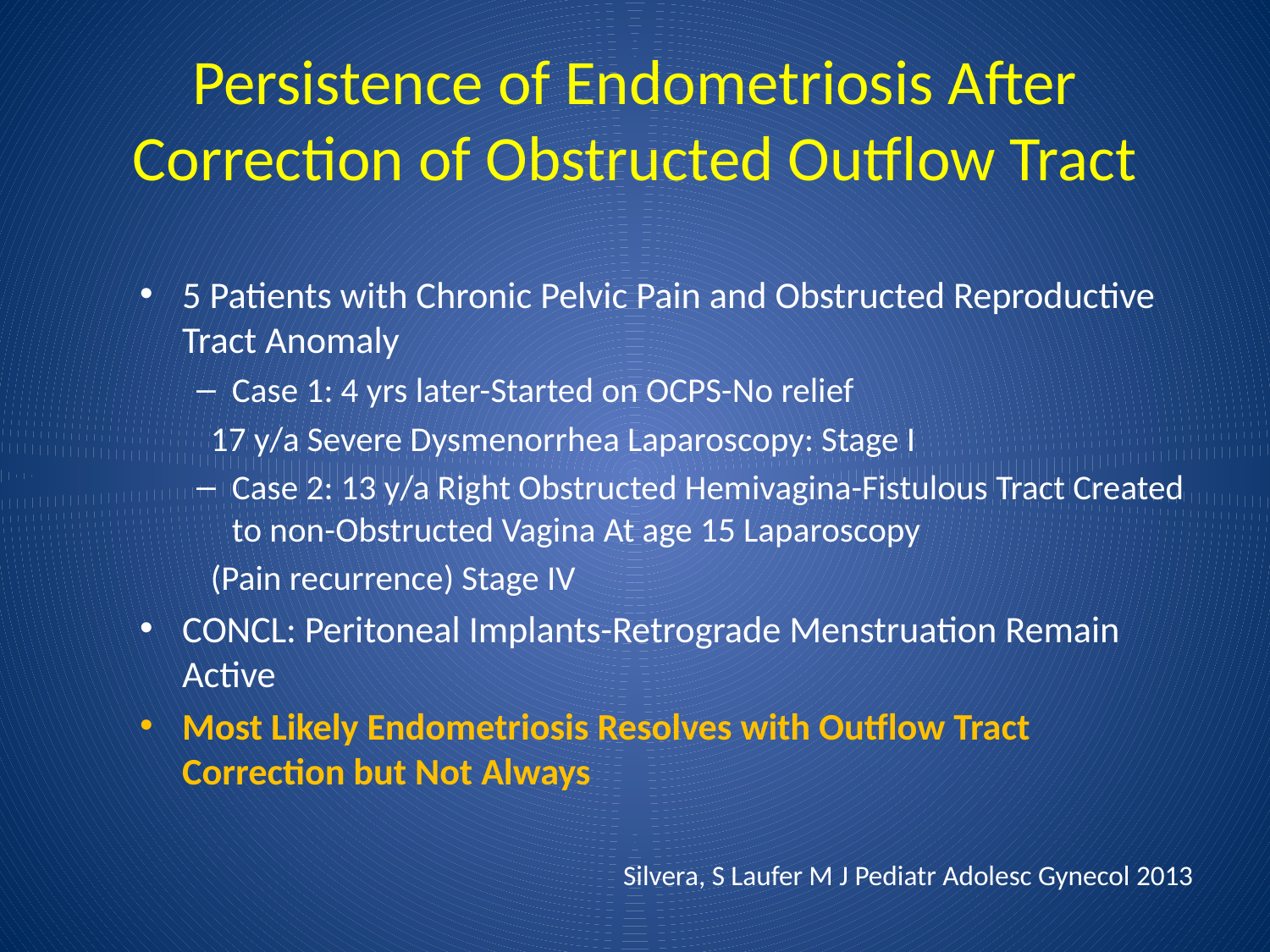

# Persistence of Endometriosis After Correction of Obstructed Outflow Tract
5 Patients with Chronic Pelvic Pain and Obstructed Reproductive Tract Anomaly
Case 1: 4 yrs later-Started on OCPS-No relief
    17 y/a Severe Dysmenorrhea Laparoscopy: Stage I
Case 2: 13 y/a Right Obstructed Hemivagina-Fistulous Tract Created to non-Obstructed Vagina At age 15 Laparoscopy
    (Pain recurrence) Stage IV
CONCL: Peritoneal Implants-Retrograde Menstruation Remain Active
Most Likely Endometriosis Resolves with Outflow Tract Correction but Not Always

Silvera, S Laufer M J Pediatr Adolesc Gynecol 2013